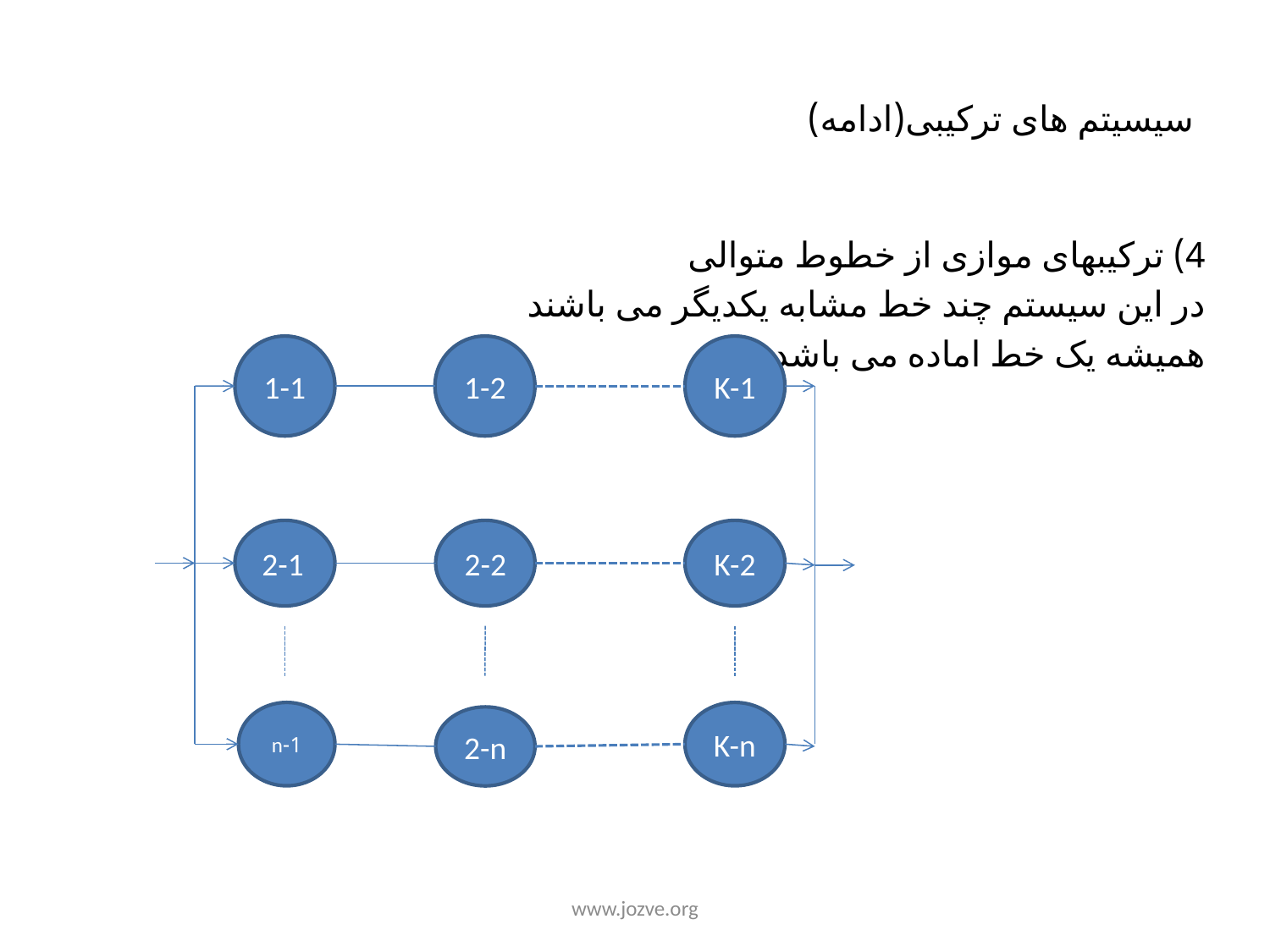

# سیسیتم های ترکیبی(ادامه)
4) ترکیبهای موازی از خطوط متوالی
در این سیستم چند خط مشابه یکدیگر می باشند
همیشه یک خط اماده می باشد
1-1
1-2
K-1
2-1
2-2
K-2
1-n
K-n
2-n
www.jozve.org